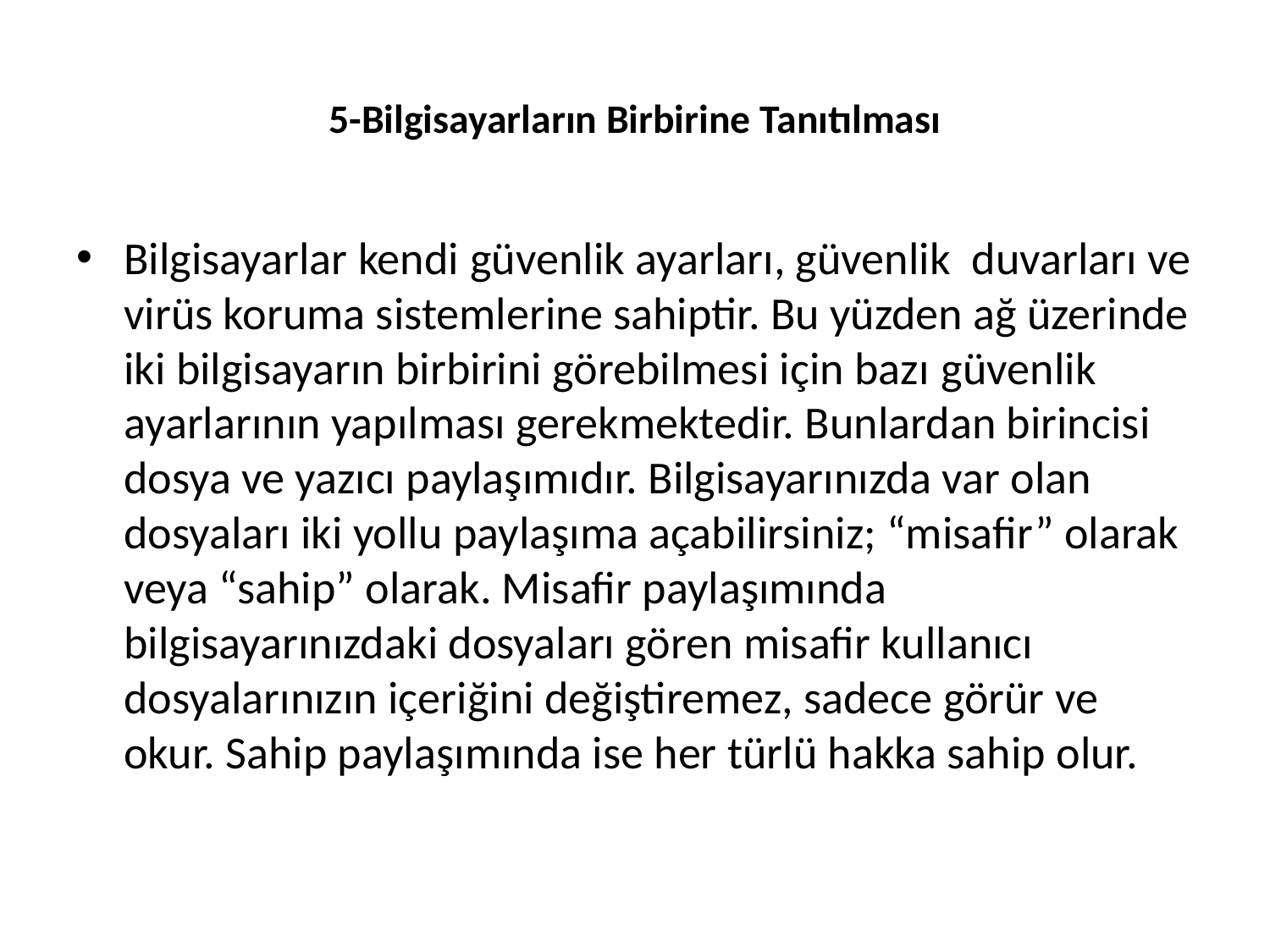

# 5-Bilgisayarların Birbirine Tanıtılması
Bilgisayarlar kendi güvenlik ayarları, güvenlik  duvarları ve virüs koruma sistemlerine sahiptir. Bu yüzden ağ üzerinde iki bilgisayarın birbirini görebilmesi için bazı güvenlik ayarlarının yapılması gerekmektedir. Bunlardan birincisi dosya ve yazıcı paylaşımıdır. Bilgisayarınızda var olan dosyaları iki yollu paylaşıma açabilirsiniz; “misafir” olarak veya “sahip” olarak. Misafir paylaşımında bilgisayarınızdaki dosyaları gören misafir kullanıcı dosyalarınızın içeriğini değiştiremez, sadece görür ve okur. Sahip paylaşımında ise her türlü hakka sahip olur.